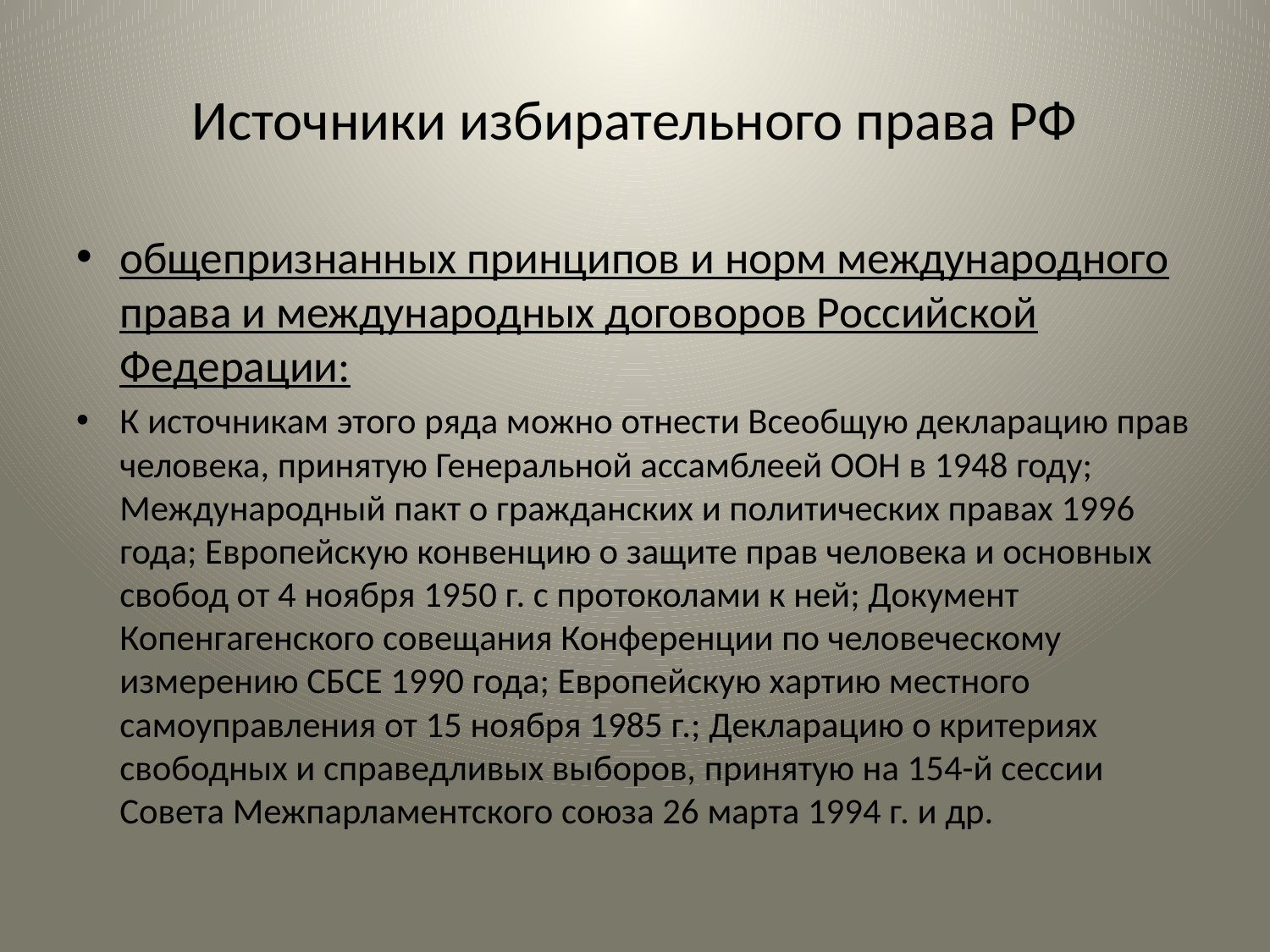

# Источники избирательного права РФ
общепризнанных принципов и норм международного права и международных договоров Российской Федерации:
К источникам этого ряда можно отнести Всеобщую декларацию прав человека, принятую Генеральной ассамблеей ООН в 1948 году; Международный пакт о гражданских и политических правах 1996 года; Европейскую конвенцию о защите прав человека и основных свобод от 4 ноября 1950 г. с протоколами к ней; Документ Копенгагенского совещания Конференции по человеческому измерению СБСЕ 1990 года; Европейскую хартию местного самоуправления от 15 ноября 1985 г.; Декларацию о критериях свободных и справедливых выборов, принятую на 154-й сессии Совета Межпарламентского союза 26 марта 1994 г. и др.